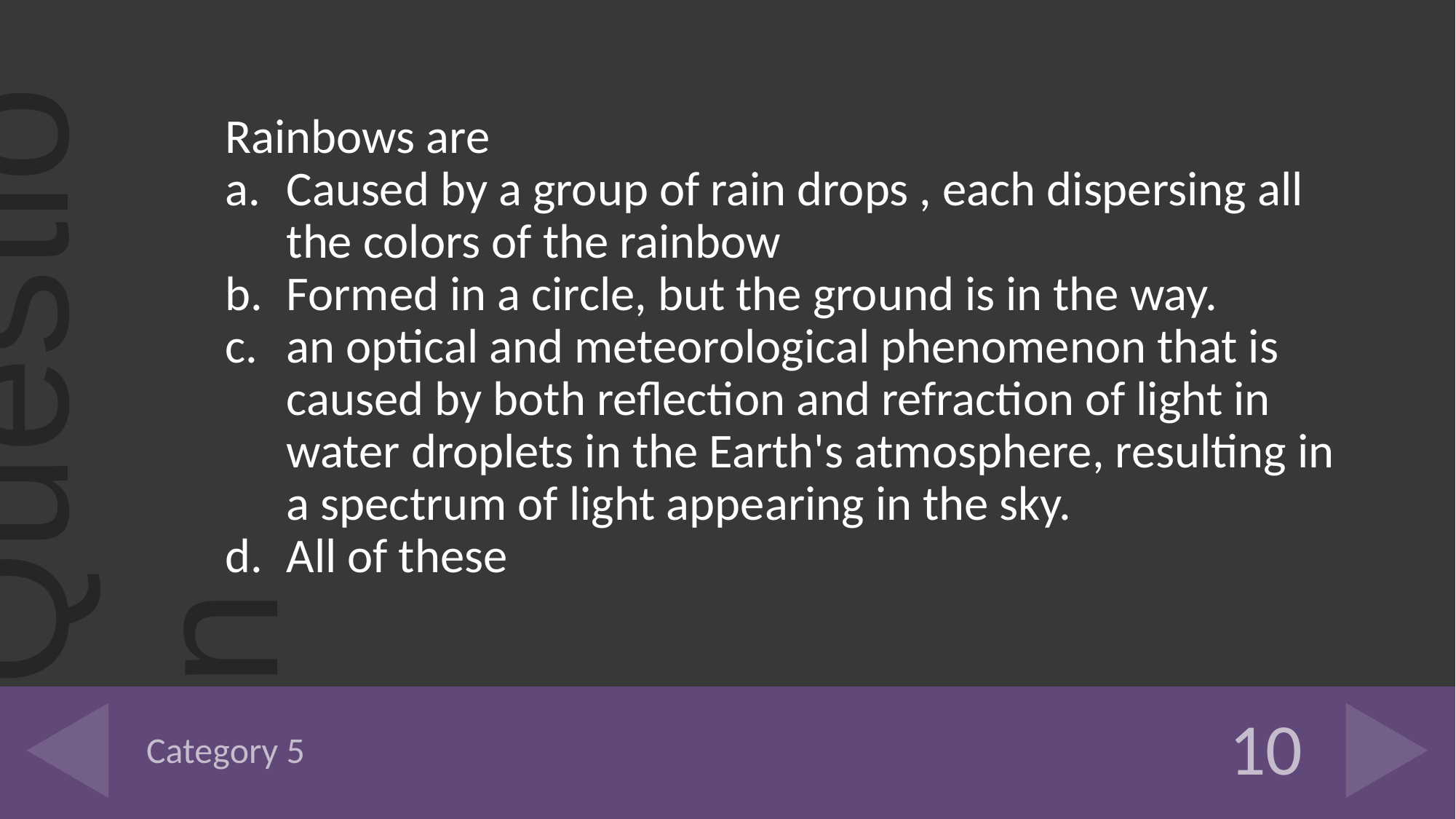

Rainbows are
Caused by a group of rain drops , each dispersing all the colors of the rainbow
Formed in a circle, but the ground is in the way.
an optical and meteorological phenomenon that is caused by both reflection and refraction of light in water droplets in the Earth's atmosphere, resulting in a spectrum of light appearing in the sky.
All of these
# Category 5
10